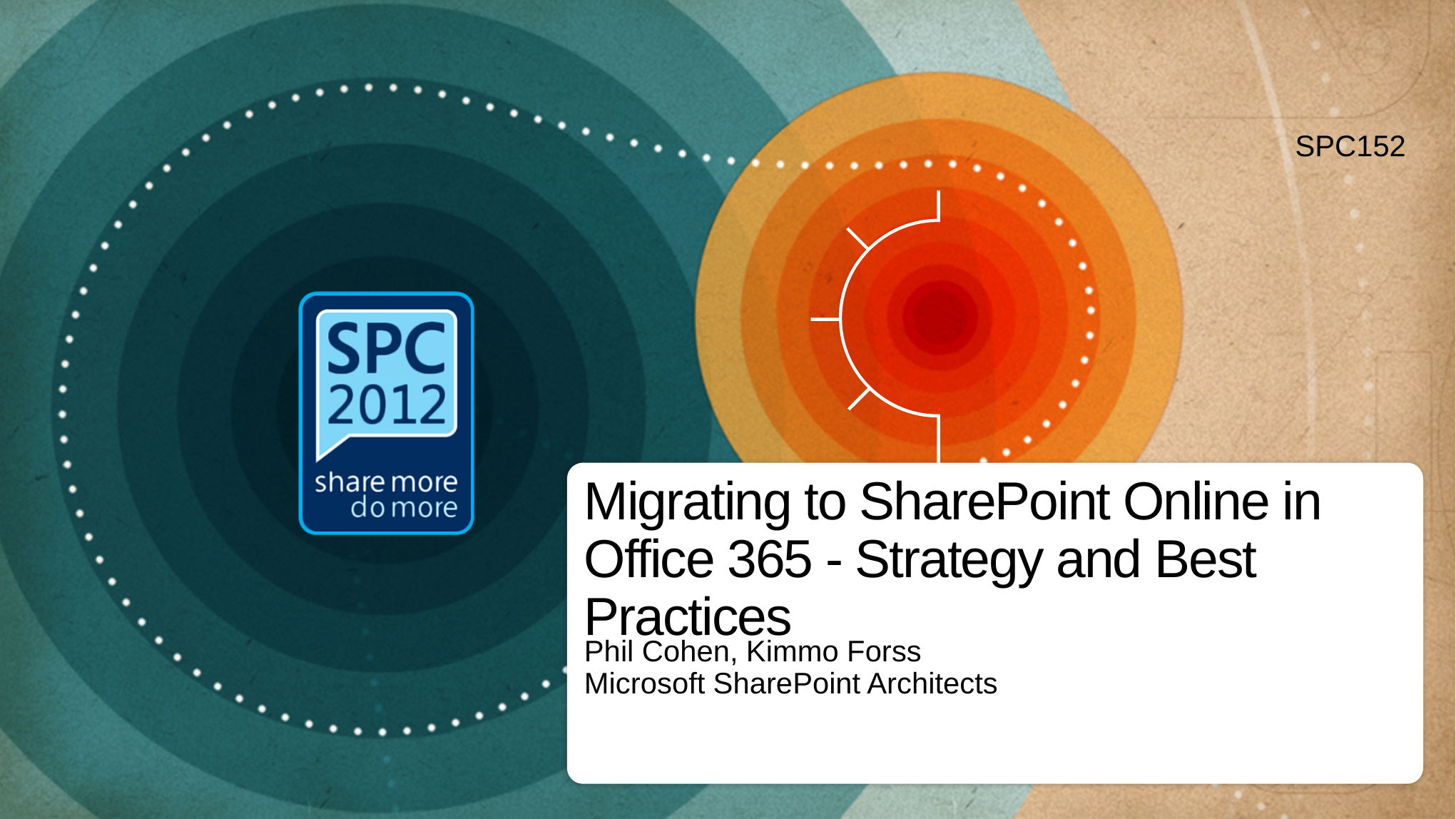

SPC152
# Migrating to SharePoint Online in Office 365 - Strategy and Best Practices
Phil Cohen, Kimmo Forss
Microsoft SharePoint Architects